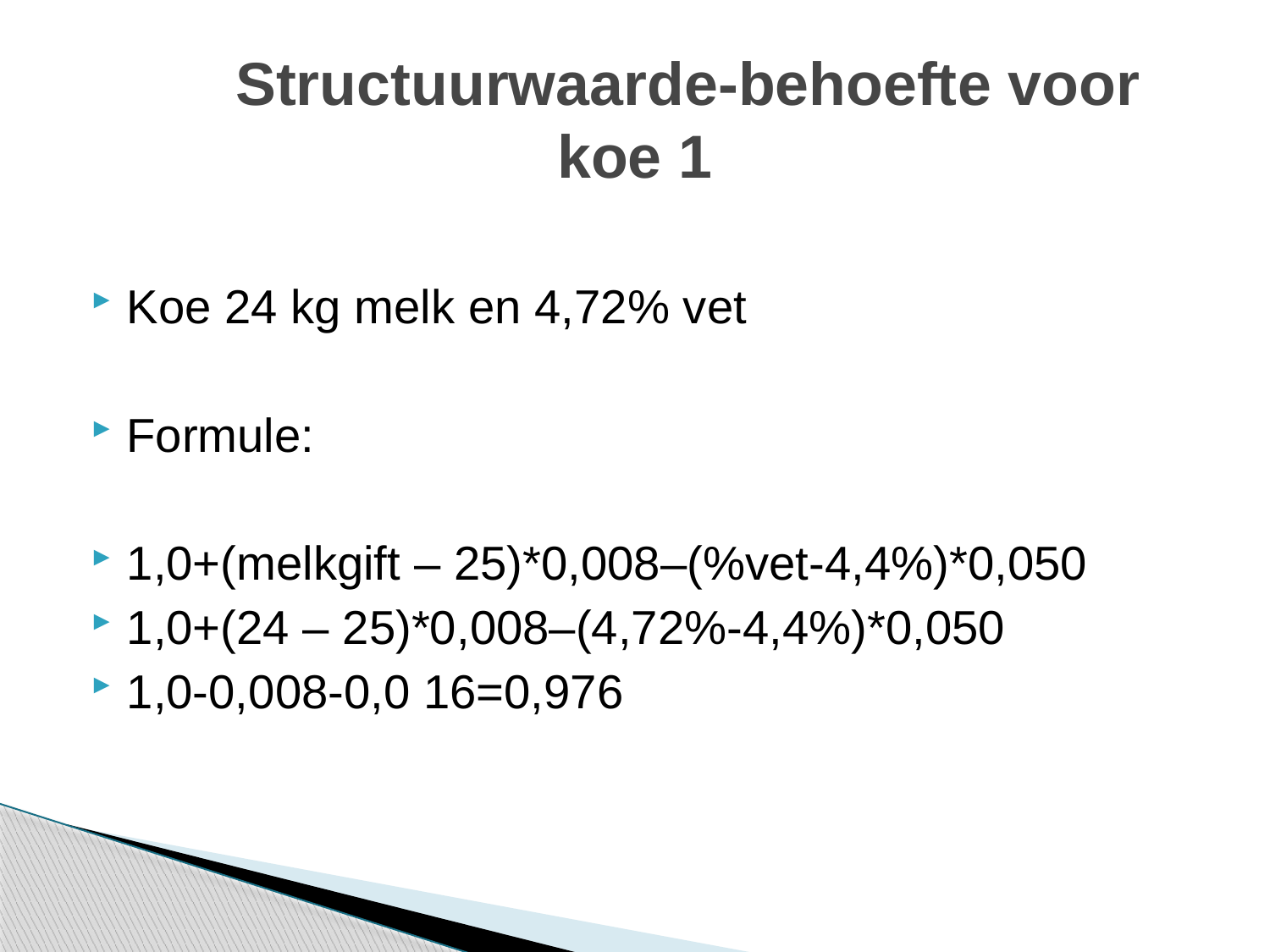

# Structuurwaarde-behoefte voor koe 1

Koe 24 kg melk en 4,72% vet

Formule:

1,0+(melkgift – 25)*0,008–(%vet-4,4%)*0,050
1,0+(24 – 25)*0,008–(4,72%-4,4%)*0,050
1,0-0,008-0,0 16=0,976